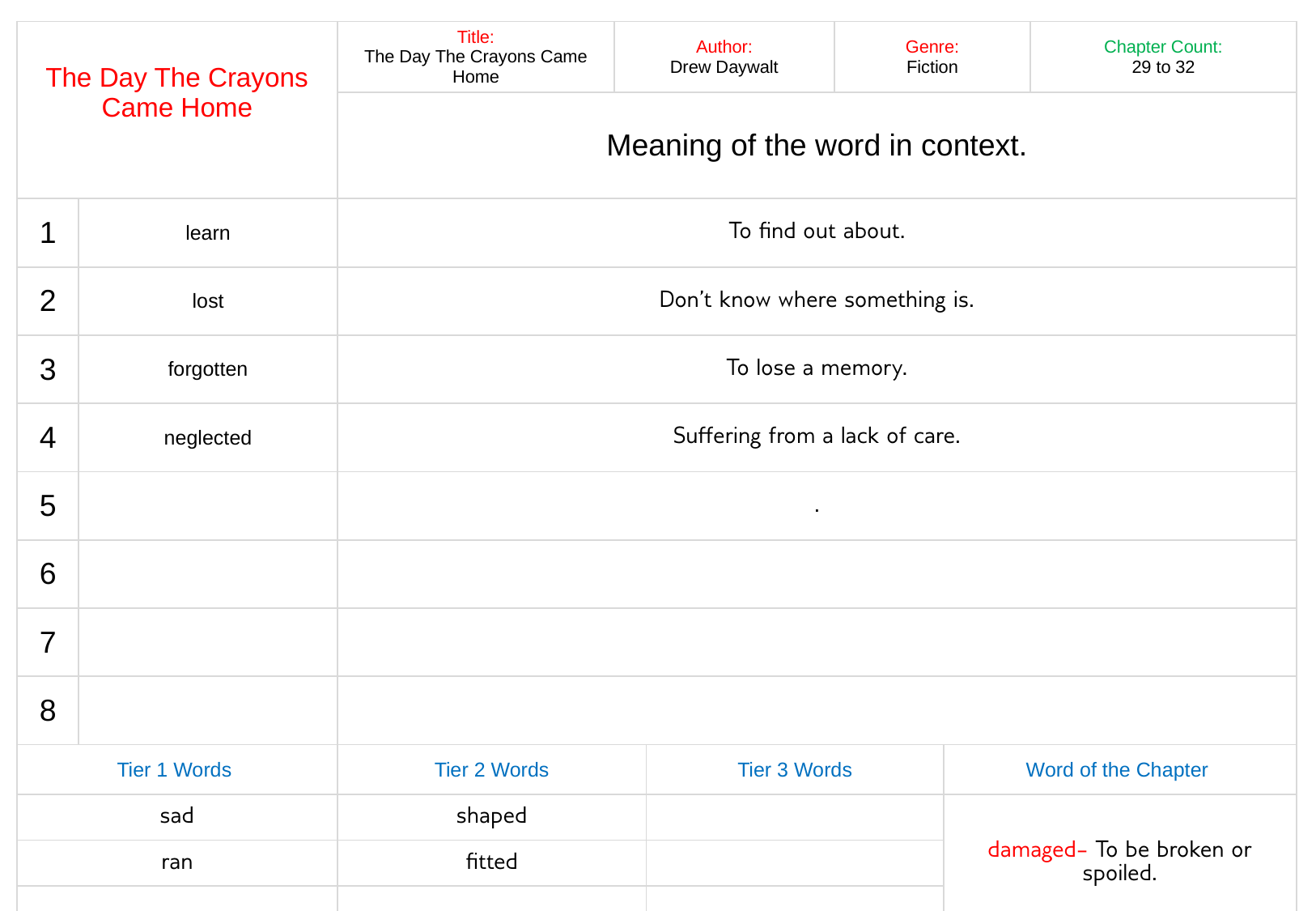

| The Day The Crayons Came Home |  | Title: The Day The Crayons Came Home | Author: Drew Daywalt |  | Genre: Fiction | Chapter Word Count: 435 | Chapter Count: 29 to 32 |
| --- | --- | --- | --- | --- | --- | --- | --- |
|  |  | Meaning of the word in context. |  |  |  |  |  |
| 1 | learn | To find out about. |  |  |  |  |  |
| 2 | lost | Don’t know where something is. |  |  |  |  |  |
| 3 | forgotten | To lose a memory. |  |  |  |  |  |
| 4 | neglected | Suffering from a lack of care. |  |  |  |  |  |
| 5 |  | . |  |  |  |  |  |
| 6 |  |  |  |  |  |  |  |
| 7 |  |  |  |  |  |  |  |
| 8 |  |  |  |  |  |  |  |
| Tier 1 Words |  | Tier 2 Words |  | Tier 3 Words |  | Word of the Chapter |  |
| sad |  | shaped |  |  |  | damaged– To be broken or spoiled. |  |
| ran |  | fitted |  |  |  |  |  |
|  |  |  |  |  |  |  |  |